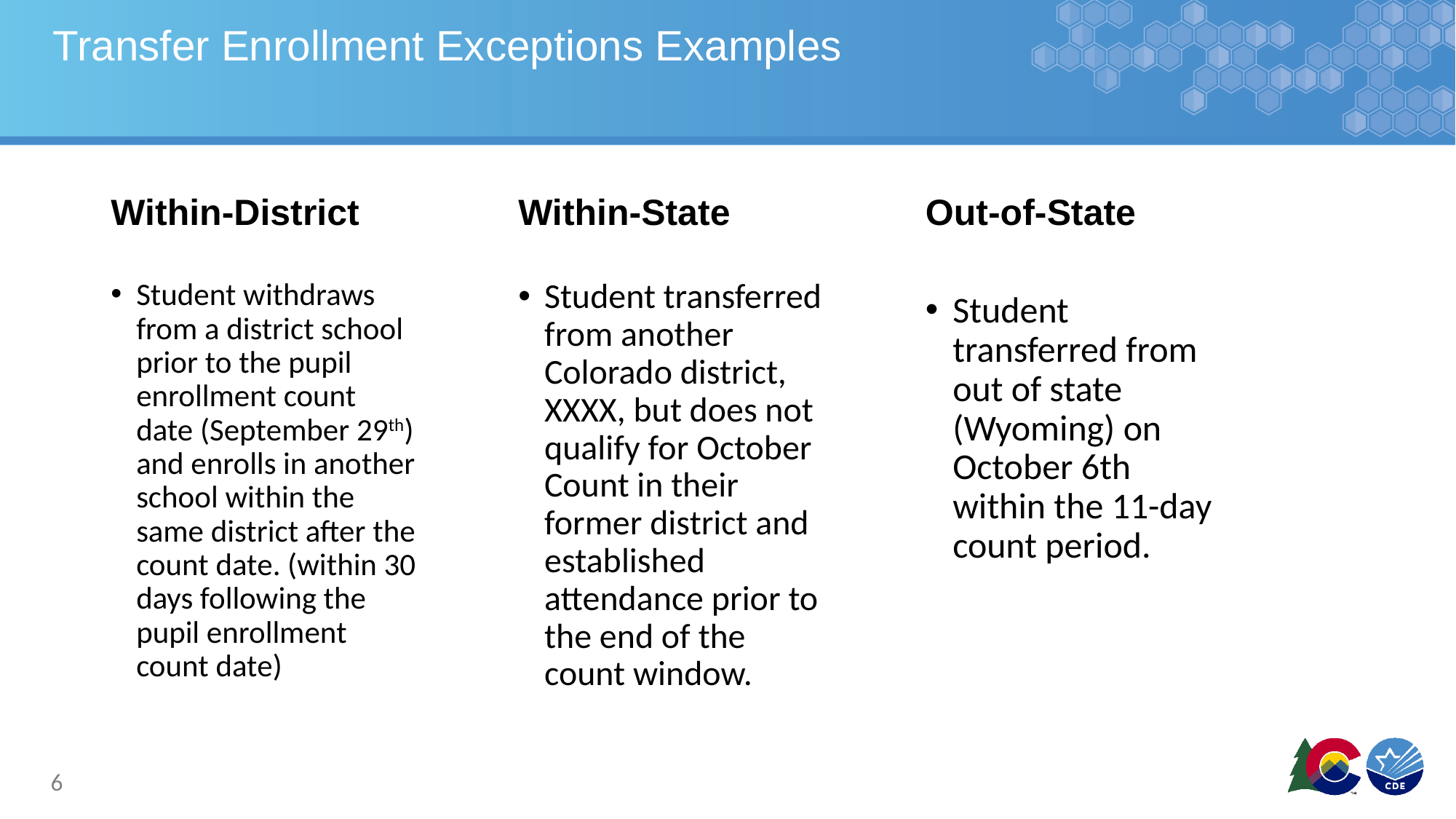

# Transfer Enrollment Exceptions Examples
Within-District
Within-State
Out-of-State
Student withdraws from a district school prior to the pupil enrollment count date (September 29th) and enrolls in another school within the same district after the count date. (within 30 days following the pupil enrollment count date)
Student transferred from another Colorado district, XXXX, but does not qualify for October Count in their former district and established attendance prior to the end of the count window.
Student transferred from out of state (Wyoming) on October 6th within the 11-day count period.
6